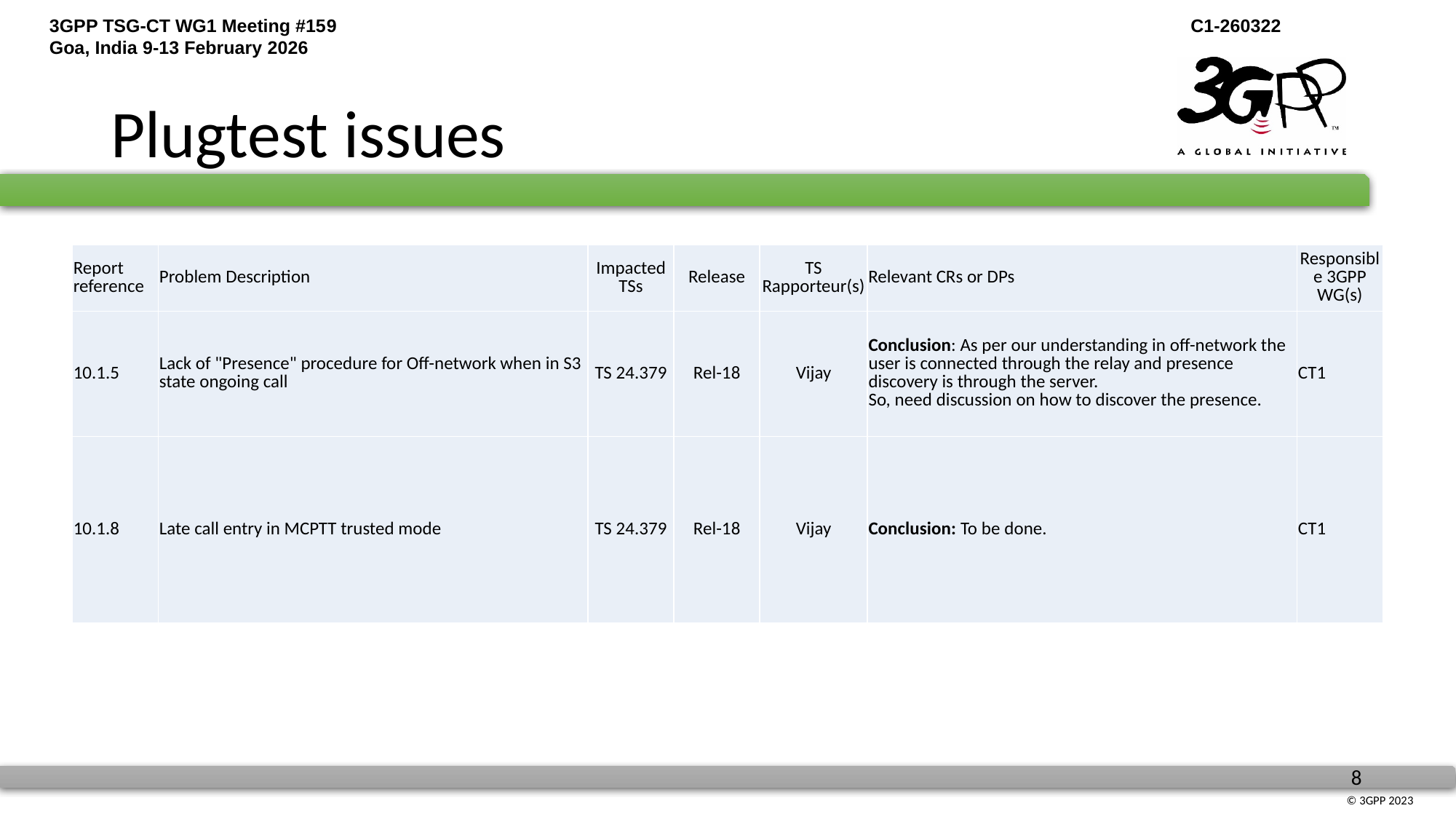

# Plugtest issues
| Report reference | Problem Description | Impacted TSs | Release | TS Rapporteur(s) | Relevant CRs or DPs | Responsible 3GPP WG(s) |
| --- | --- | --- | --- | --- | --- | --- |
| 10.1.5 | Lack of "Presence" procedure for Off-network when in S3 state ongoing call | TS 24.379 | Rel-18 | Vijay | Conclusion: As per our understanding in off-network the user is connected through the relay and presence discovery is through the server. So, need discussion on how to discover the presence. | CT1 |
| 10.1.8 | Late call entry in MCPTT trusted mode | TS 24.379 | Rel-18 | Vijay | Conclusion: To be done. | CT1 |